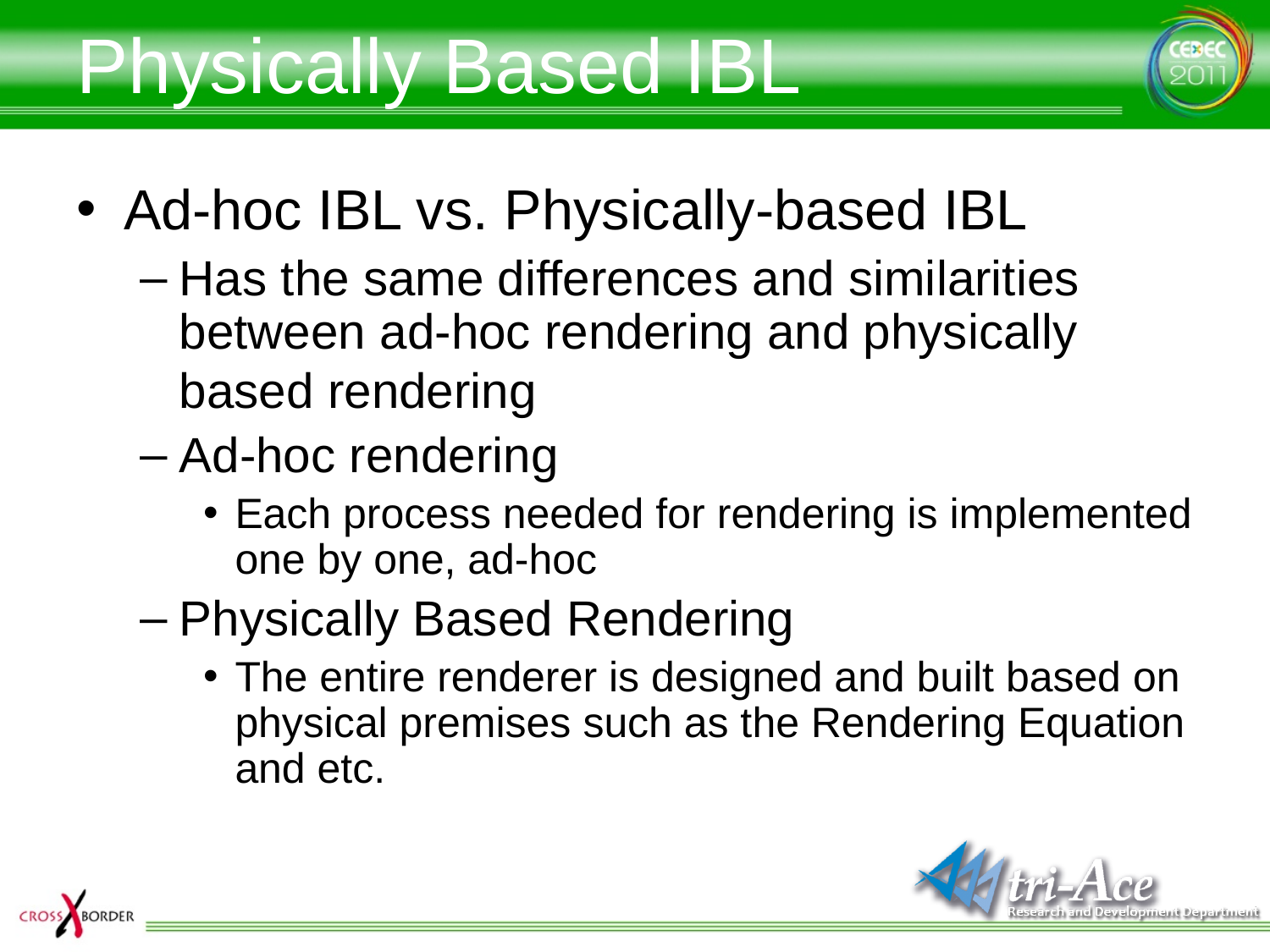

# Physically Based IBL
Ad-hoc IBL vs. Physically-based IBL
Has the same differences and similarities between ad-hoc rendering and physically based rendering
Ad-hoc rendering
Each process needed for rendering is implemented one by one, ad-hoc
Physically Based Rendering
The entire renderer is designed and built based on physical premises such as the Rendering Equation and etc.